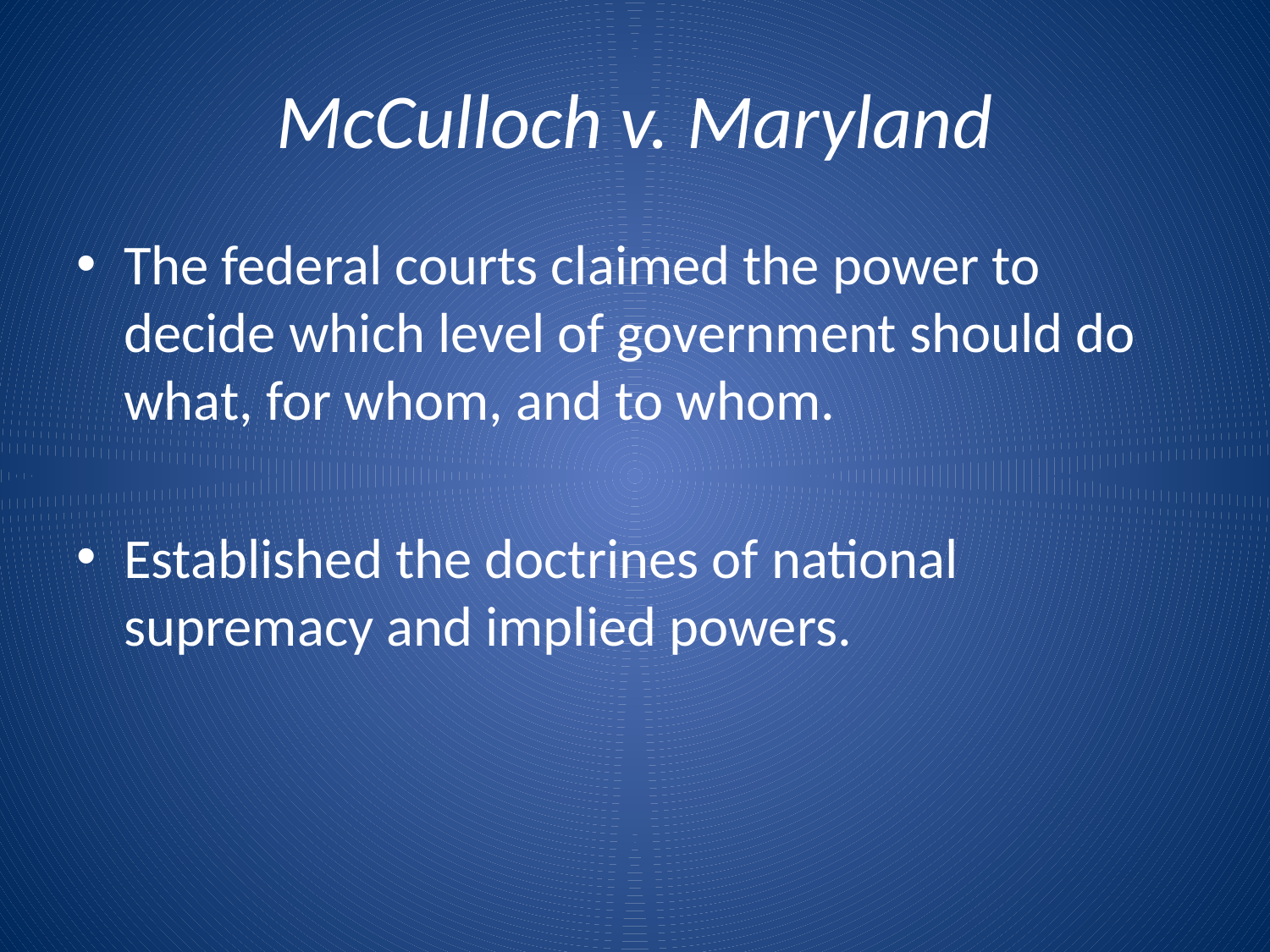

# McCulloch v. Maryland
The federal courts claimed the power to decide which level of government should do what, for whom, and to whom.

Established the doctrines of national supremacy and implied powers.